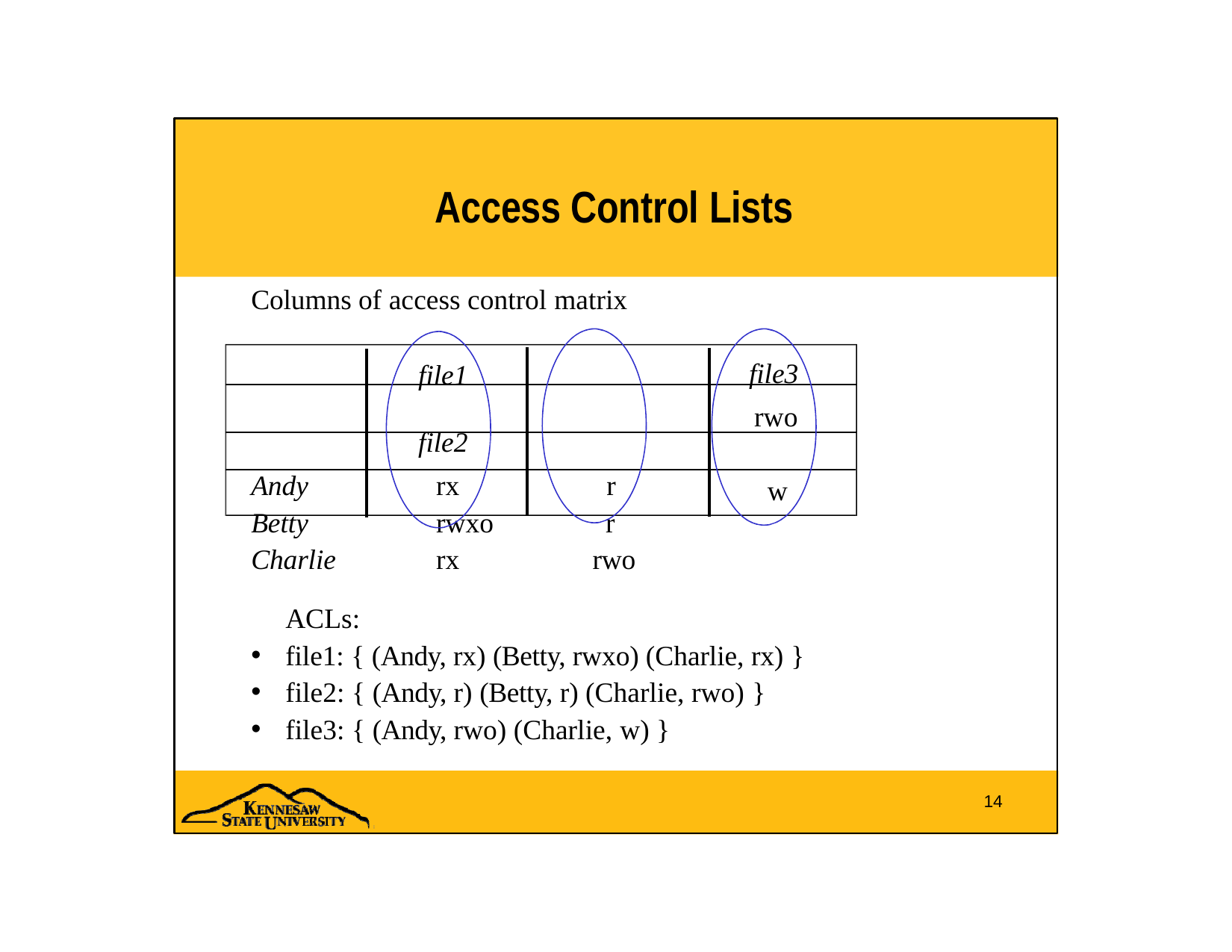

# Access Control Lists
Columns of access control matrix

file1	file2
Andy	rx	r
Betty	rwxo	r
Charlie	rx	rwo

file3

rwo

w
ACLs:
file1: { (Andy, rx) (Betty, rwxo) (Charlie, rx) }
file2: { (Andy, r) (Betty, r) (Charlie, rwo) }
file3: { (Andy, rwo) (Charlie, w) }

14